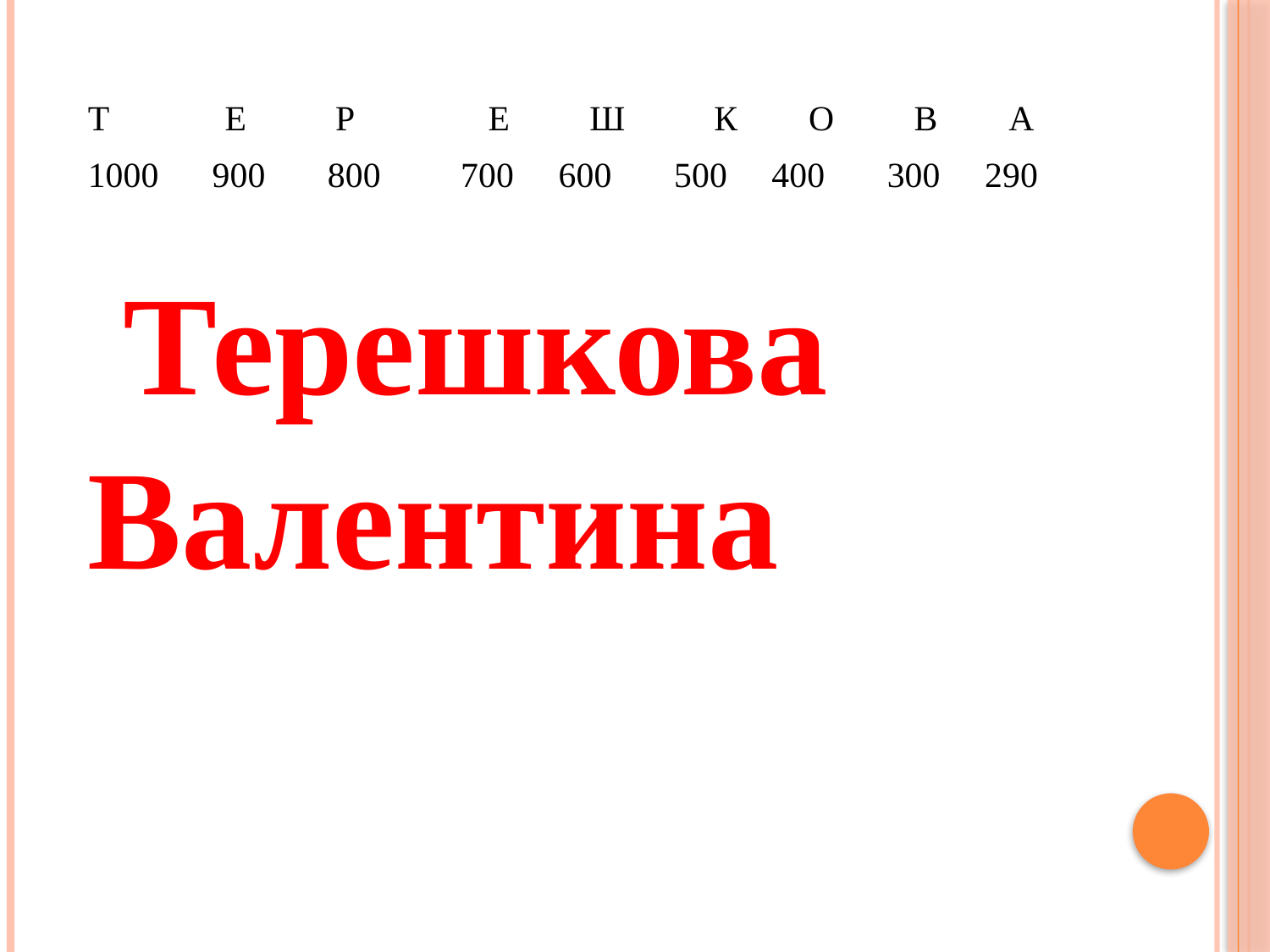

| Т Е Р Е Ш К О В А 1000 900 800 700 600 500 400 300 290 Терешкова Валентина |
| --- |